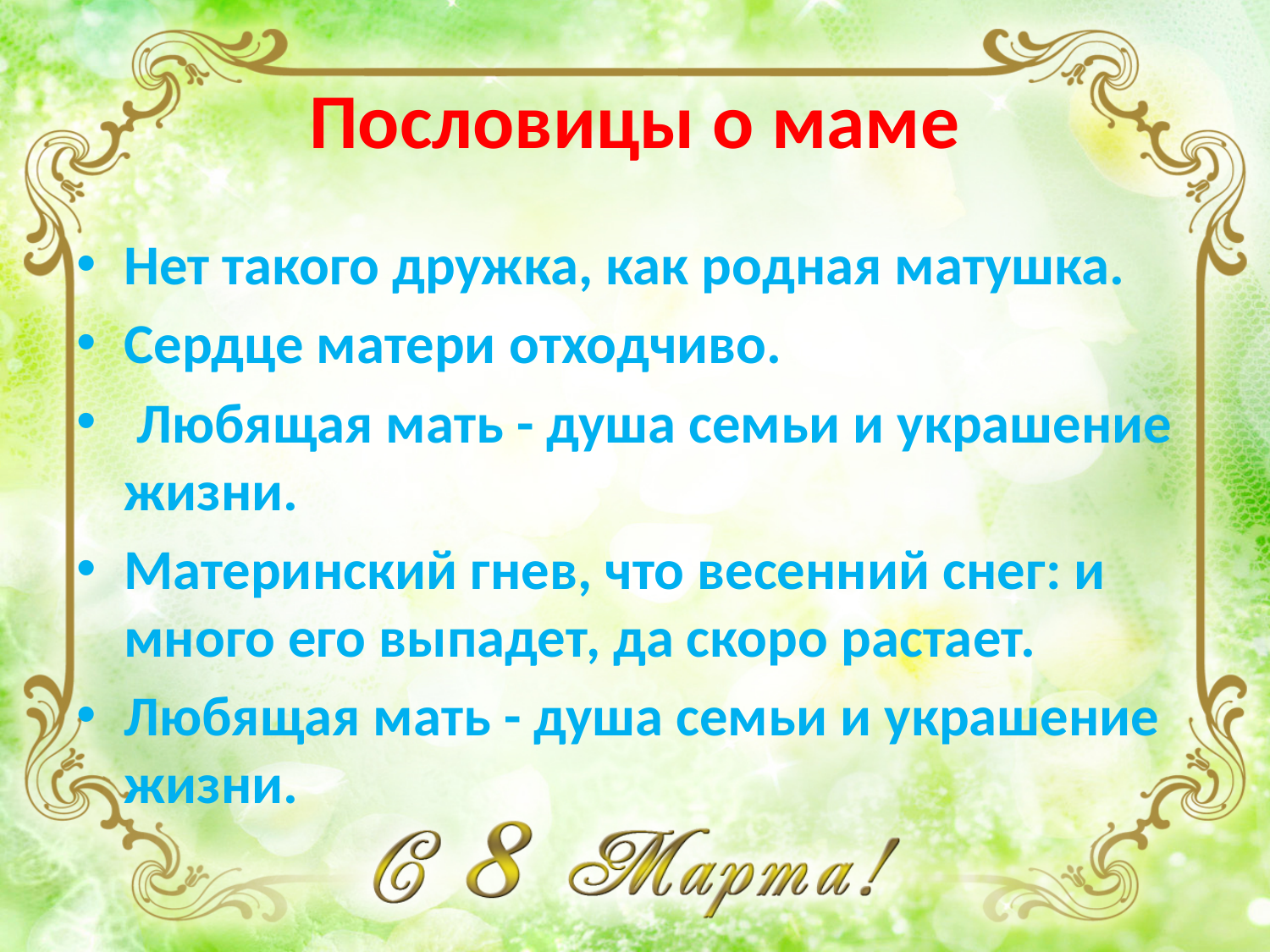

# Пословицы о маме
Нет такого дружка, как родная матушка.
Сердце матери отходчиво.
 Любящая мать - душа семьи и украшение жизни.
Материнский гнев, что весенний снег: и много его выпадет, да скоро растает.
Любящая мать - душа семьи и украшение жизни.